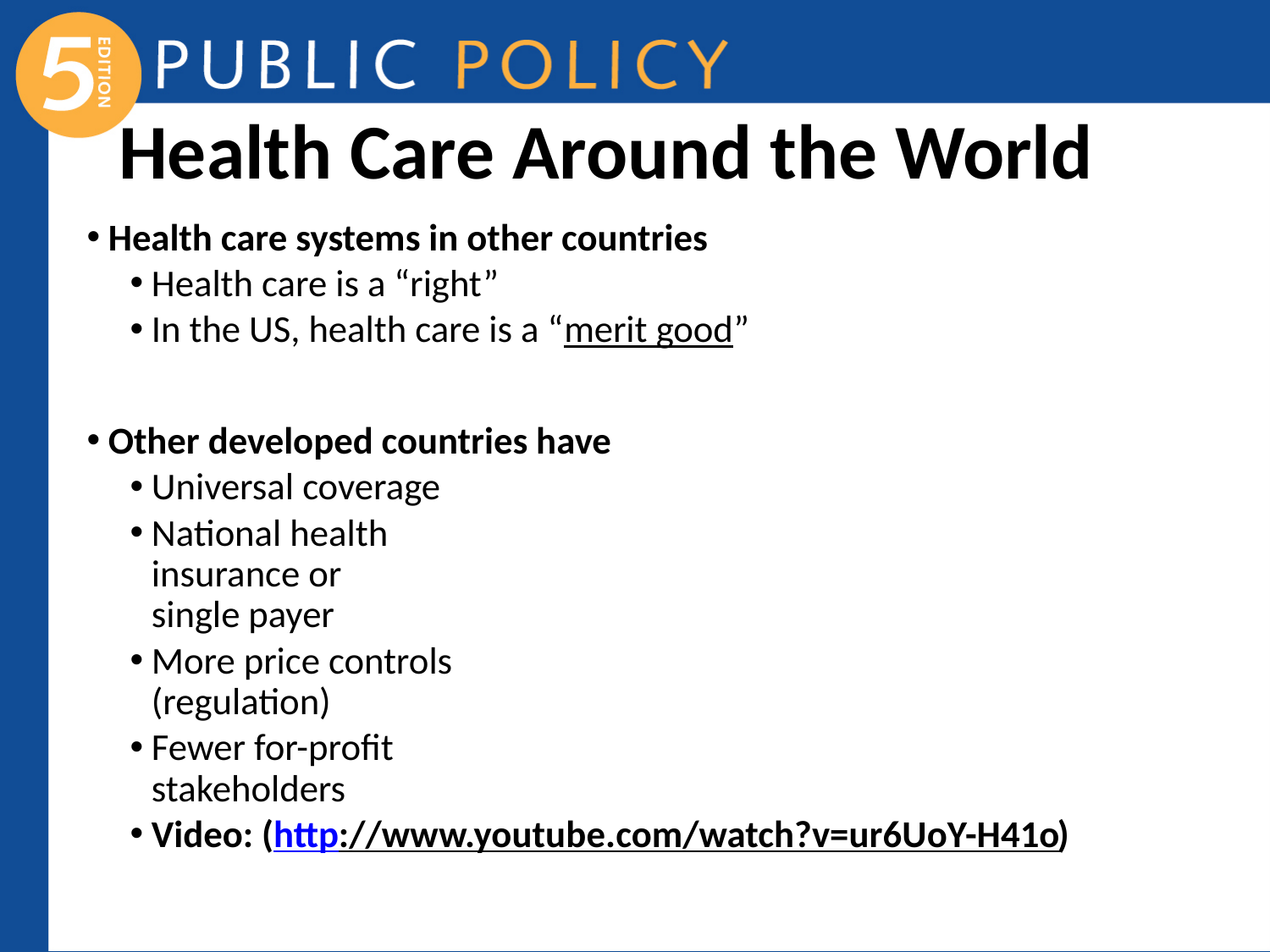

# Health Care Around the World
Health care systems in other countries
Health care is a “right”
In the US, health care is a “merit good”

Other developed countries have
Universal coverage
National health
insurance or
single payer
More price controls
(regulation)
Fewer for-profit
stakeholders
Video: (http://www.youtube.com/watch?v=ur6UoY-H41o)